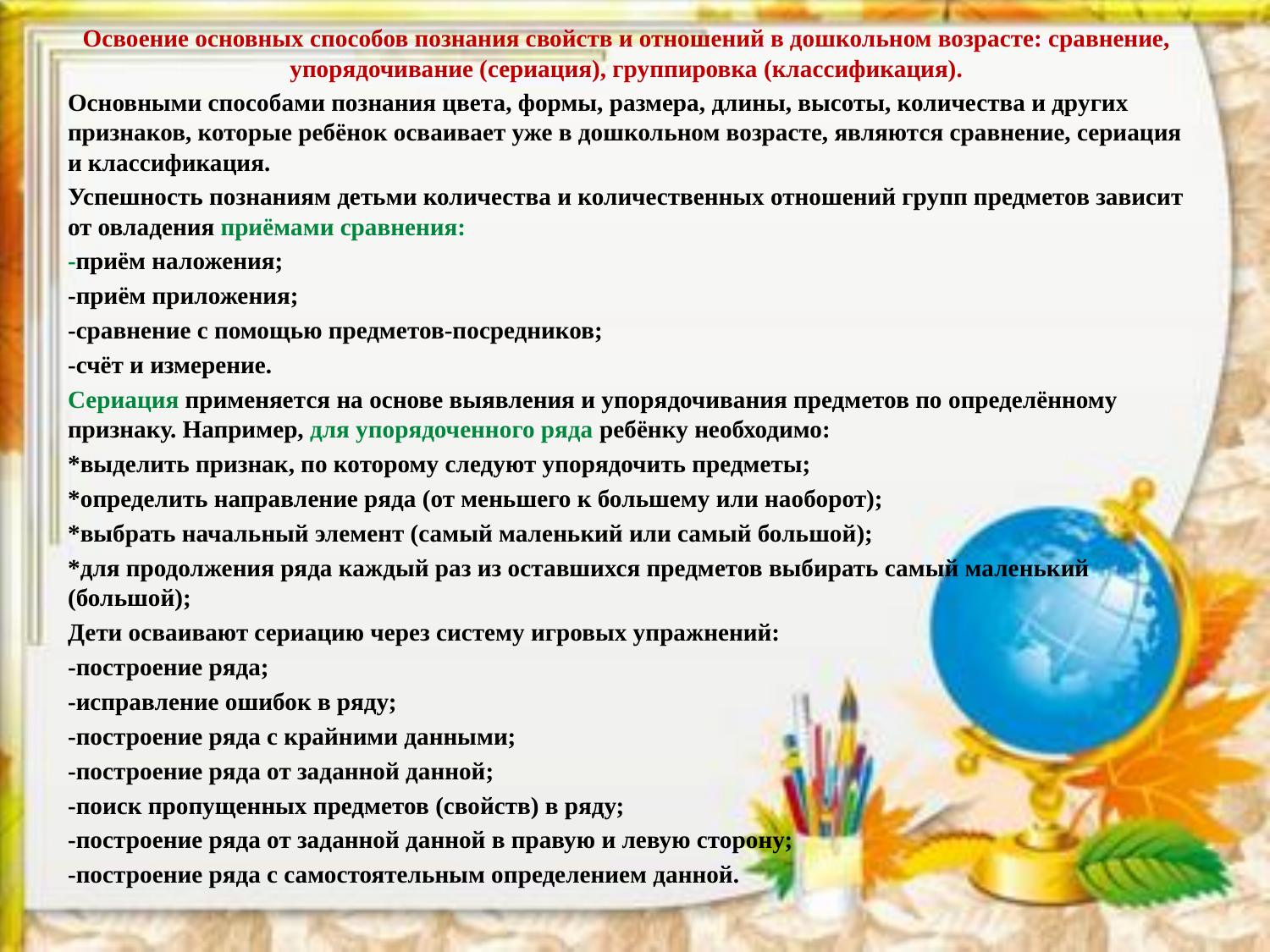

Освоение основных способов познания свойств и отношений в дошкольном возрасте: сравнение, упорядочивание (сериация), группировка (классификация).
Основными способами познания цвета, формы, размера, длины, высоты, количества и других признаков, которые ребёнок осваивает уже в дошкольном возрасте, являются сравнение, сериация и классификация.
Успешность познаниям детьми количества и количественных отношений групп предметов зависит от овладения приёмами сравнения:
-приём наложения;
-приём приложения;
-сравнение с помощью предметов-посредников;
-счёт и измерение.
Сериация применяется на основе выявления и упорядочивания предметов по определённому признаку. Например, для упорядоченного ряда ребёнку необходимо:
*выделить признак, по которому следуют упорядочить предметы;
*определить направление ряда (от меньшего к большему или наоборот);
*выбрать начальный элемент (самый маленький или самый большой);
*для продолжения ряда каждый раз из оставшихся предметов выбирать самый маленький (большой);
Дети осваивают сериацию через систему игровых упражнений:
-построение ряда;
-исправление ошибок в ряду;
-построение ряда с крайними данными;
-построение ряда от заданной данной;
-поиск пропущенных предметов (свойств) в ряду;
-построение ряда от заданной данной в правую и левую сторону;
-построение ряда с самостоятельным определением данной.